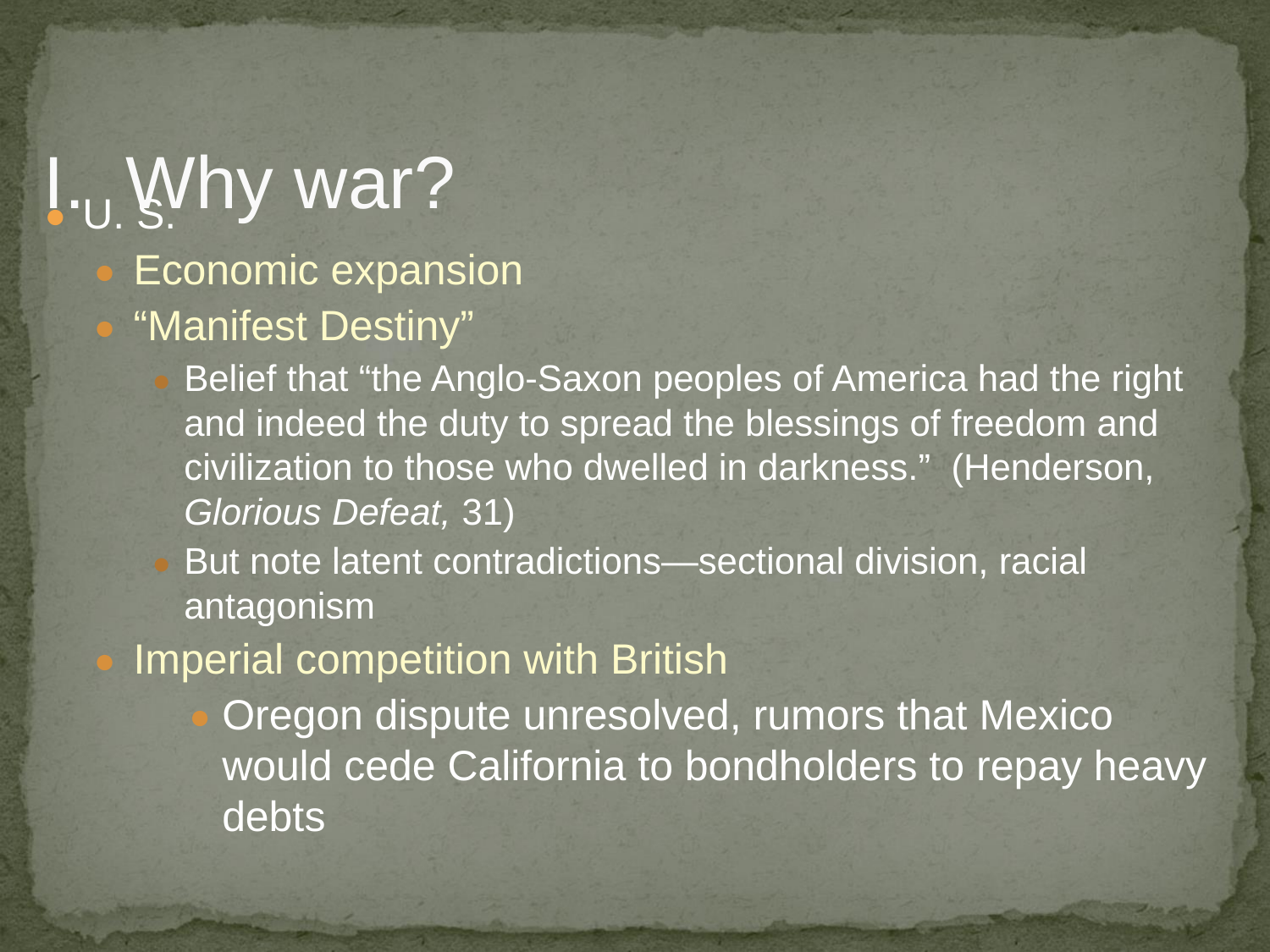

# I.  Why war?
U. S.
Economic expansion
“Manifest Destiny”
Belief that “the Anglo-Saxon peoples of America had the right and indeed the duty to spread the blessings of freedom and civilization to those who dwelled in darkness.”  (Henderson, Glorious Defeat, 31)
But note latent contradictions—sectional division, racial antagonism
Imperial competition with British
Oregon dispute unresolved, rumors that Mexico would cede California to bondholders to repay heavy debts